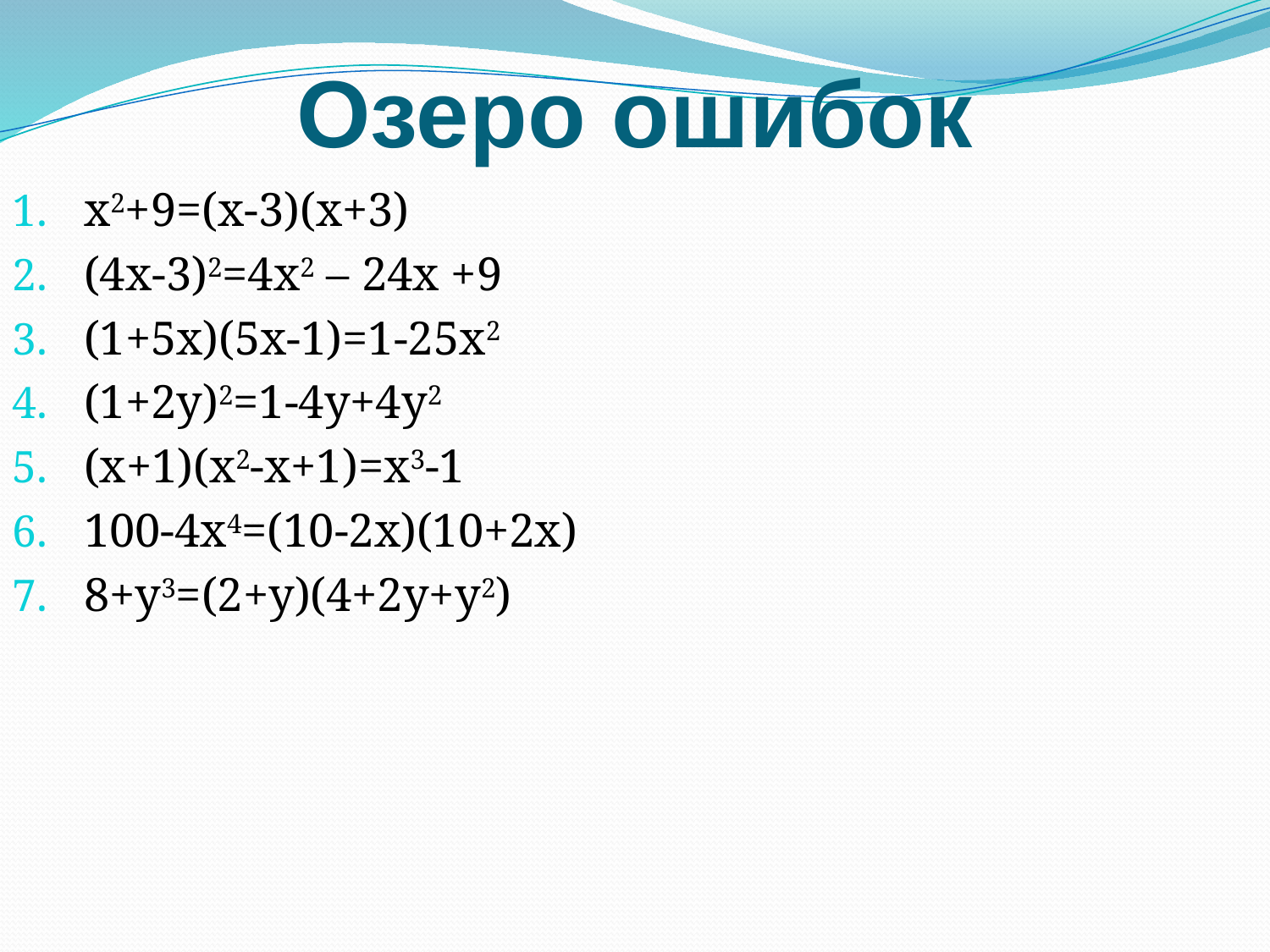

Озеро ошибок
x2+9=(x-3)(x+3)
(4x-3)2=4x2 – 24x +9
(1+5x)(5x-1)=1-25x2
(1+2y)2=1-4y+4y2
(x+1)(x2-x+1)=x3-1
100-4x4=(10-2x)(10+2x)
8+y3=(2+y)(4+2y+y2)

#